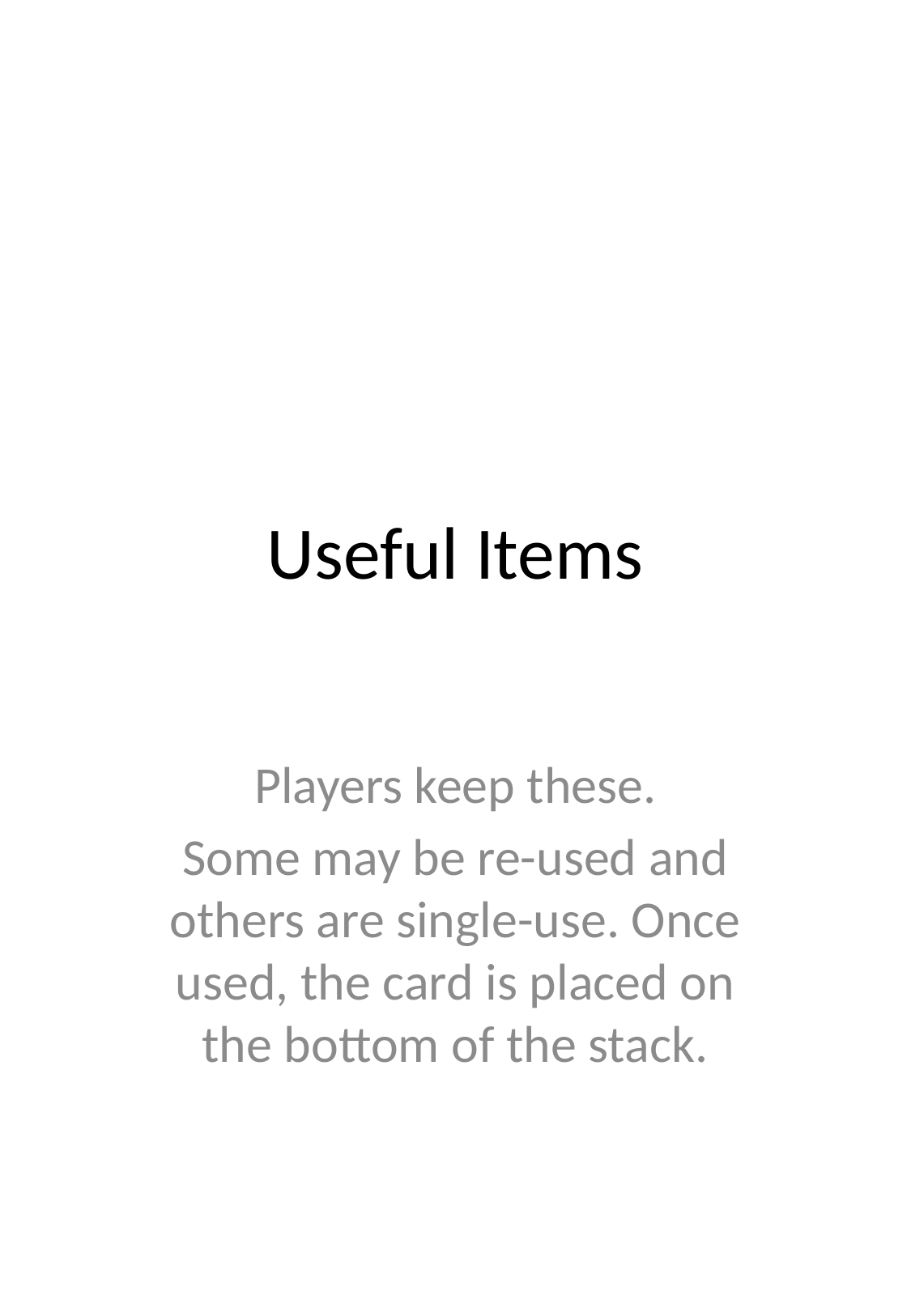

# Useful Items
Players keep these.
Some may be re-used and others are single-use. Once used, the card is placed on the bottom of the stack.